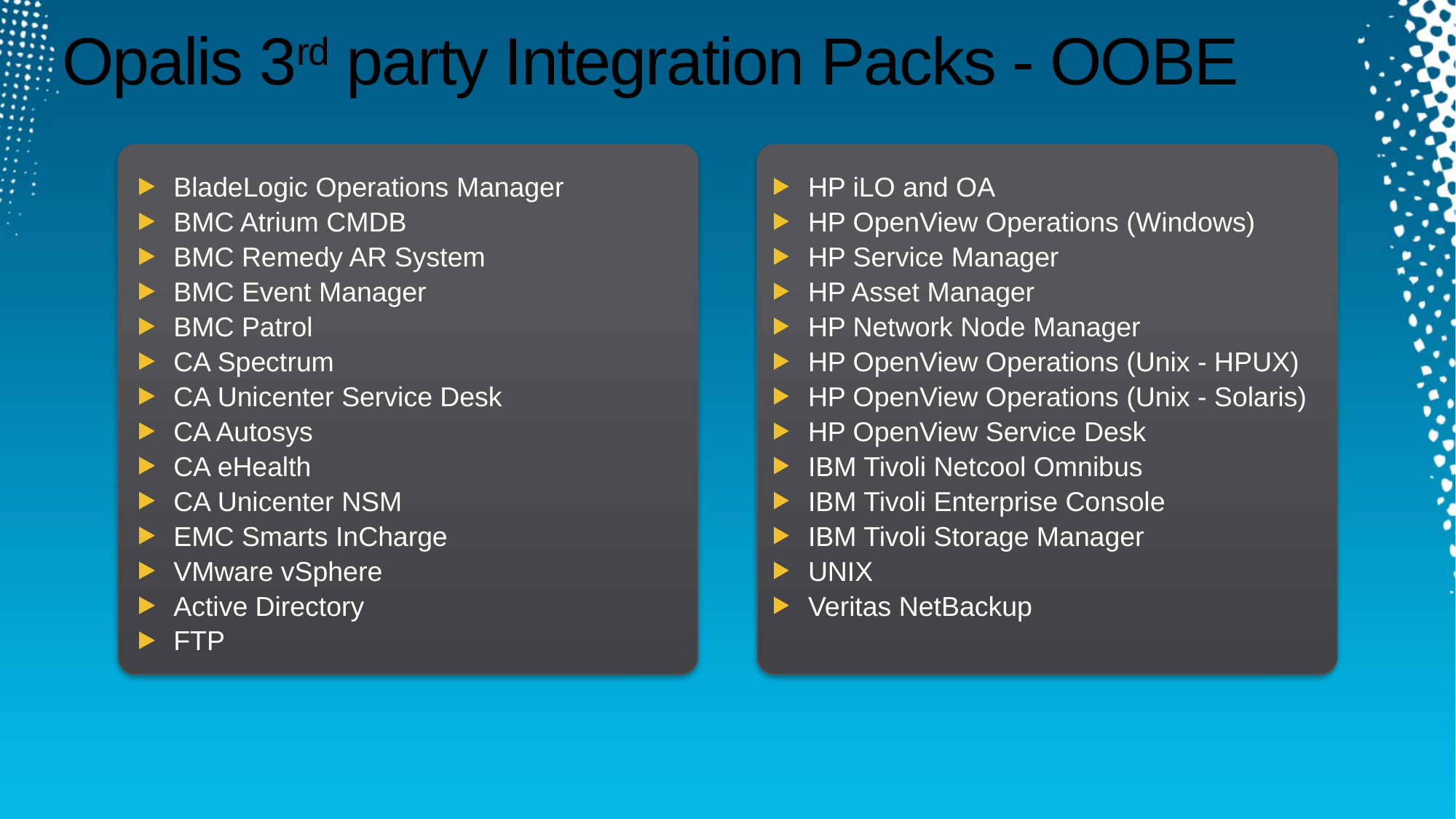

# Opalis 3rd party Integration Packs - OOBE

BladeLogic Operations Manager
BMC Atrium CMDB
BMC Remedy AR System
BMC Event Manager
BMC Patrol
CA Spectrum
CA Unicenter Service Desk
CA Autosys
CA eHealth
CA Unicenter NSM
EMC Smarts InCharge
VMware vSphere
Active Directory
FTP
HP iLO and OA
HP OpenView Operations (Windows)
HP Service Manager
HP Asset Manager
HP Network Node Manager
HP OpenView Operations (Unix - HPUX)
HP OpenView Operations (Unix - Solaris)
HP OpenView Service Desk
IBM Tivoli Netcool Omnibus
IBM Tivoli Enterprise Console
IBM Tivoli Storage Manager
UNIX
Veritas NetBackup